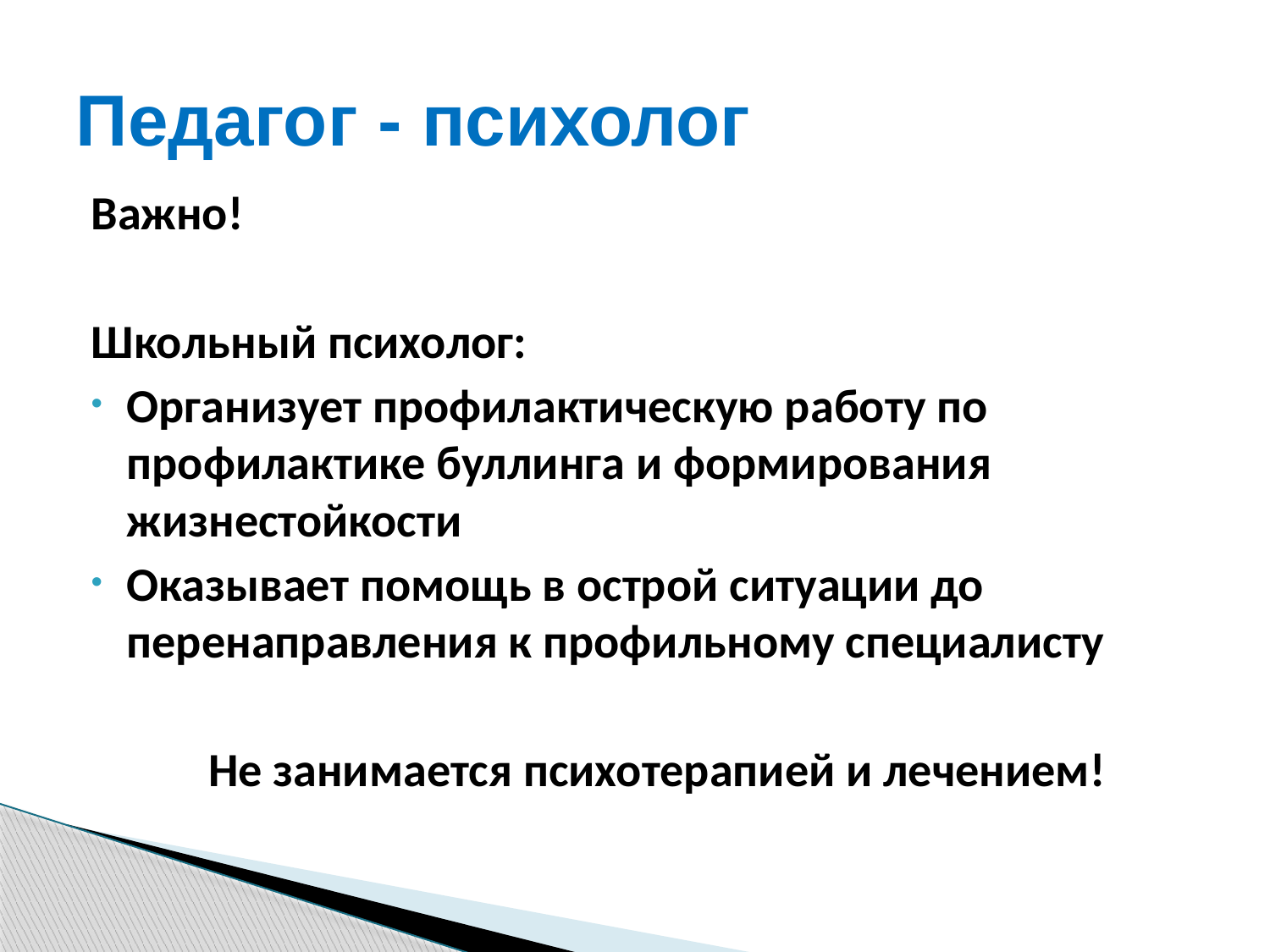

# Педагог - психолог
Важно!

Школьный психолог:
Организует профилактическую работу по профилактике буллинга и формирования жизнестойкости
Оказывает помощь в острой ситуации до перенаправления к профильному специалисту

Не занимается психотерапией и лечением!